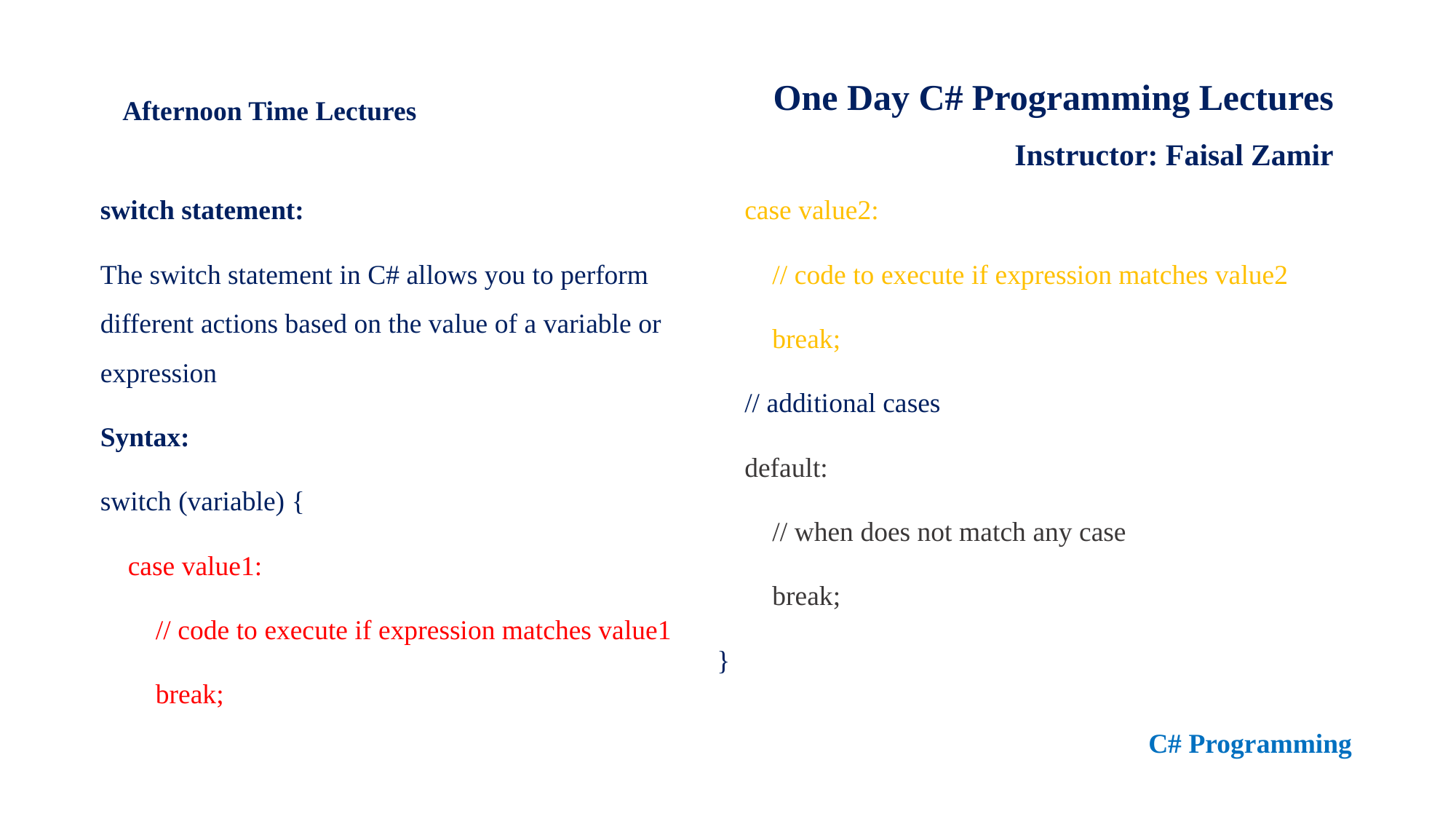

One Day C# Programming Lectures
Instructor: Faisal Zamir
Afternoon Time Lectures
switch statement:
The switch statement in C# allows you to perform different actions based on the value of a variable or expression
Syntax:
switch (variable) {
    case value1:
        // code to execute if expression matches value1
        break;
    case value2:
        // code to execute if expression matches value2
        break;
    // additional cases
    default:
        // when does not match any case
        break;
}
C# Programming